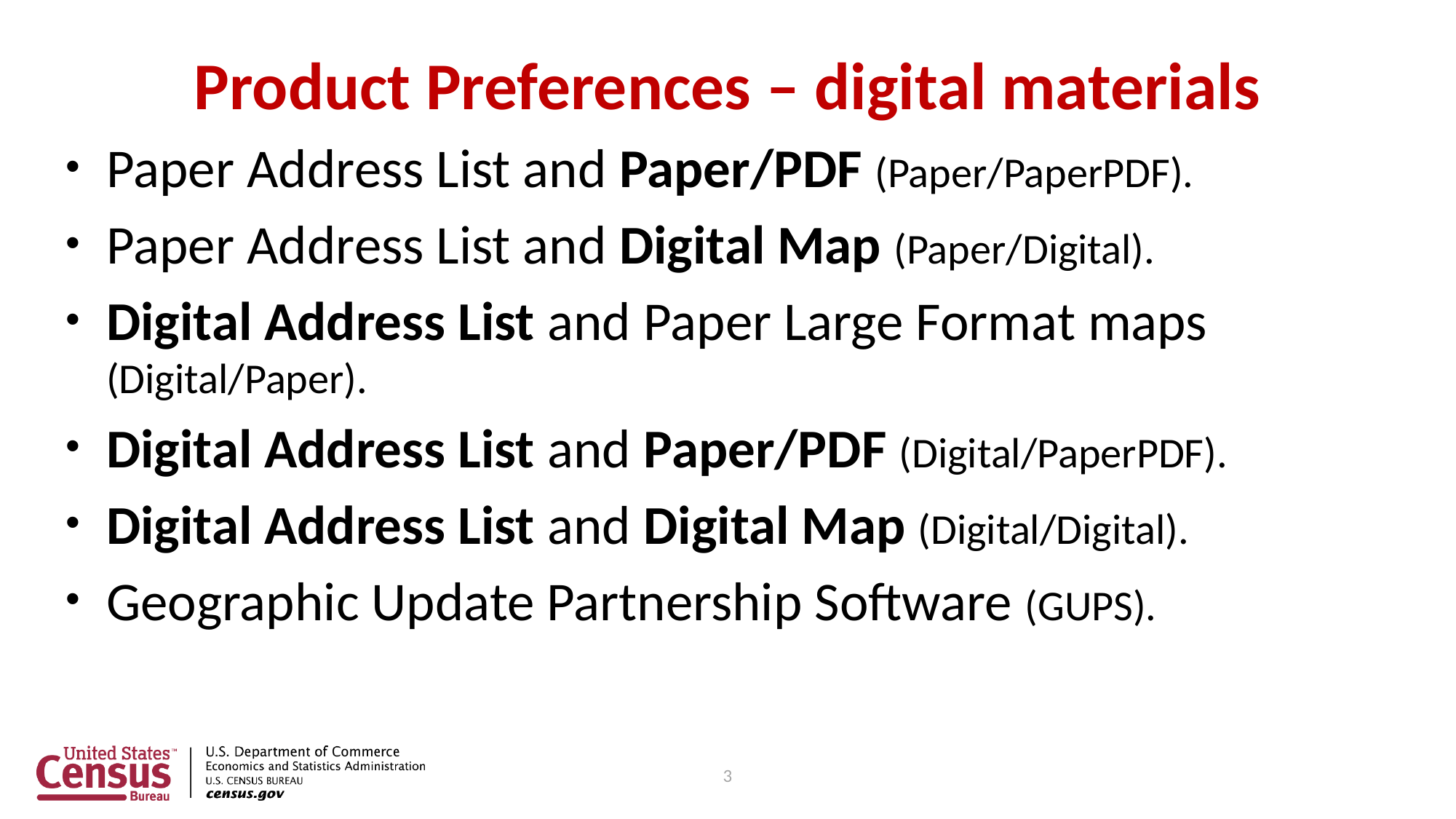

# Product Preferences – digital materials
Paper Address List and Paper/PDF (Paper/PaperPDF).
Paper Address List and Digital Map (Paper/Digital).
Digital Address List and Paper Large Format maps (Digital/Paper).
Digital Address List and Paper/PDF (Digital/PaperPDF).
Digital Address List and Digital Map (Digital/Digital).
Geographic Update Partnership Software (GUPS).

3